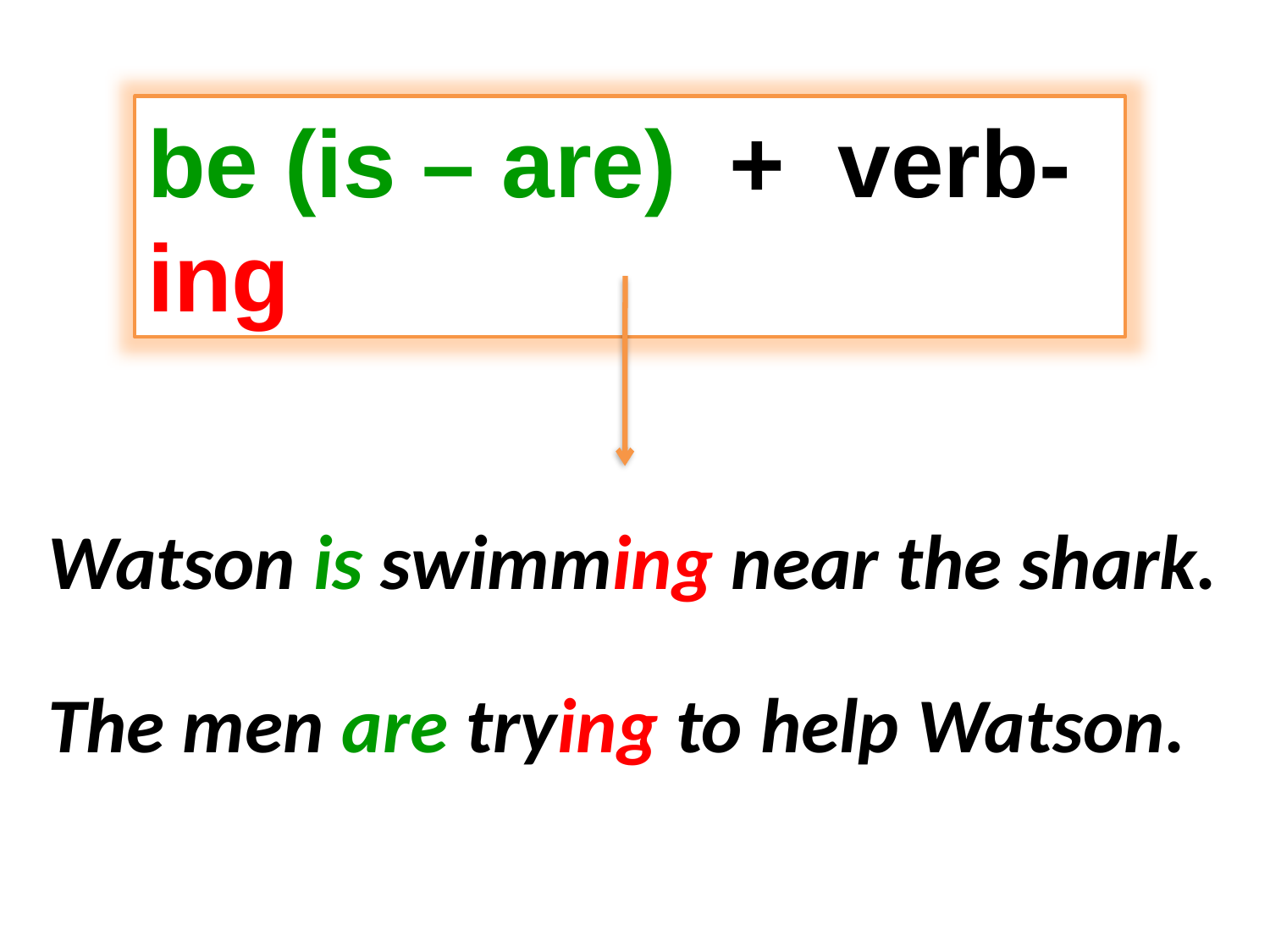

be (is – are)  +  verb-ing
Watson is swimming near the shark.
The men are trying to help Watson.